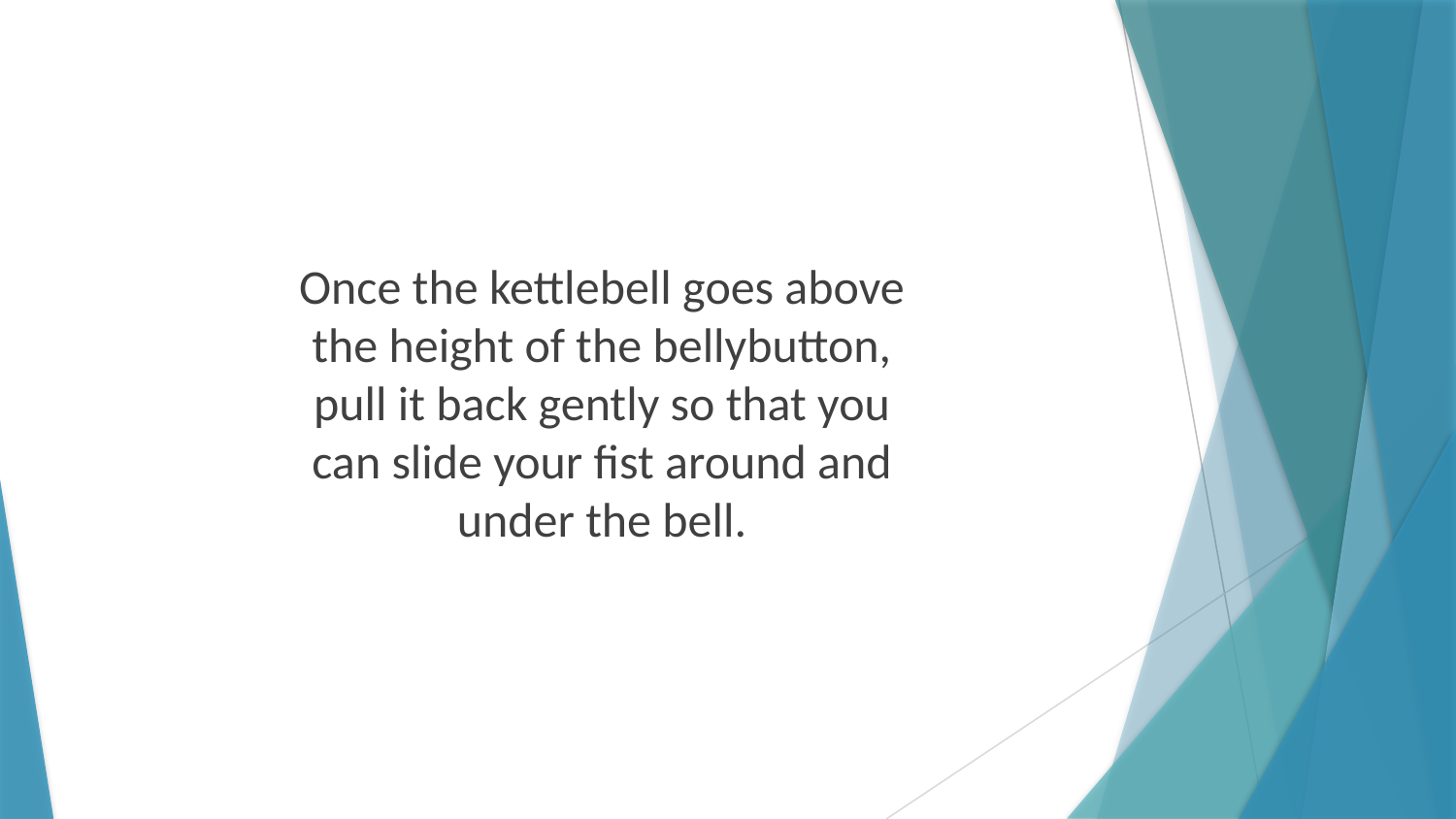

Once the kettlebell goes above the height of the bellybutton, pull it back gently so that you can slide your fist around and under the bell.